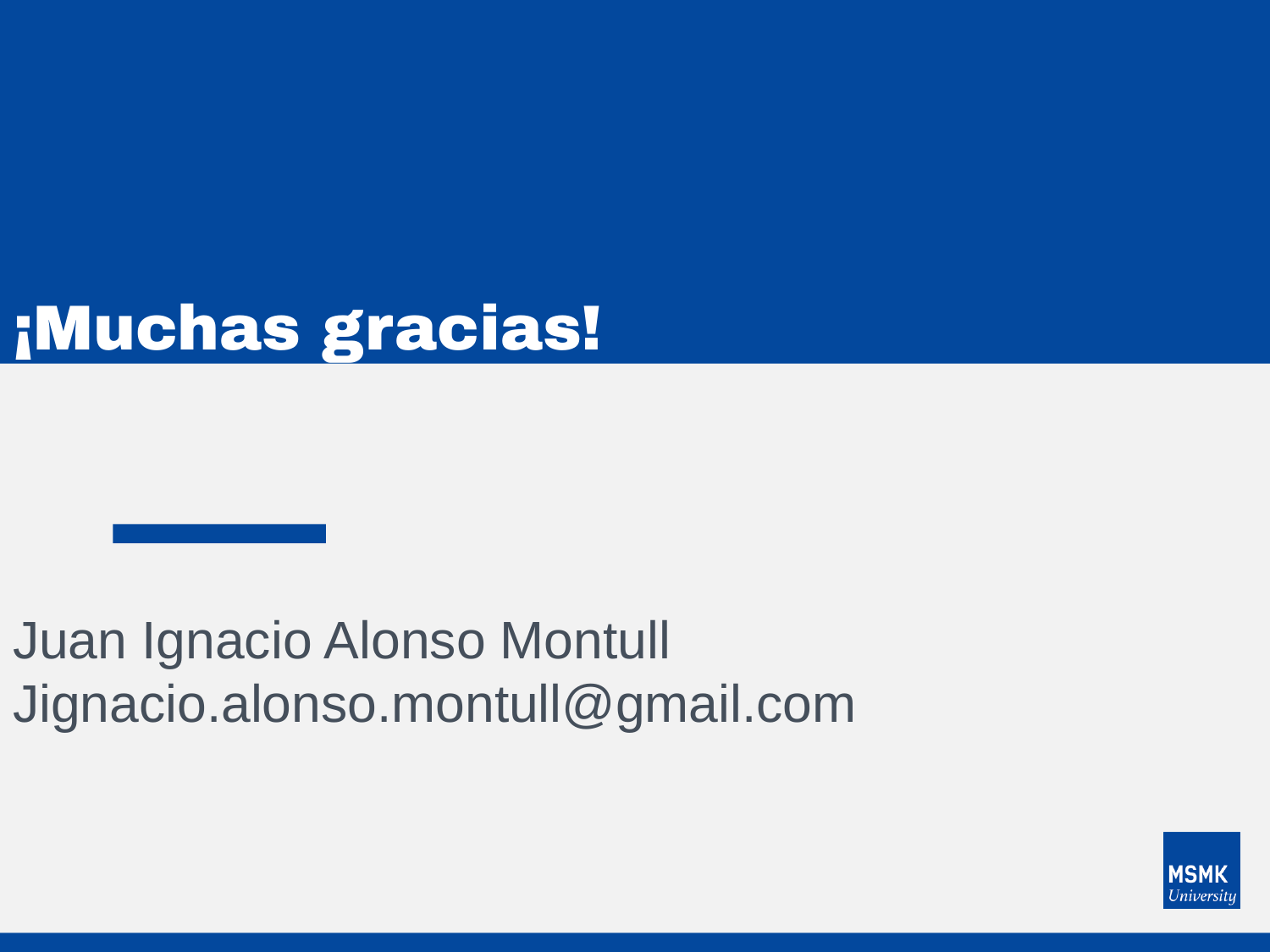

¡Muchas gracias!

Juan Ignacio Alonso Montull
Jignacio.alonso.montull@gmail.com